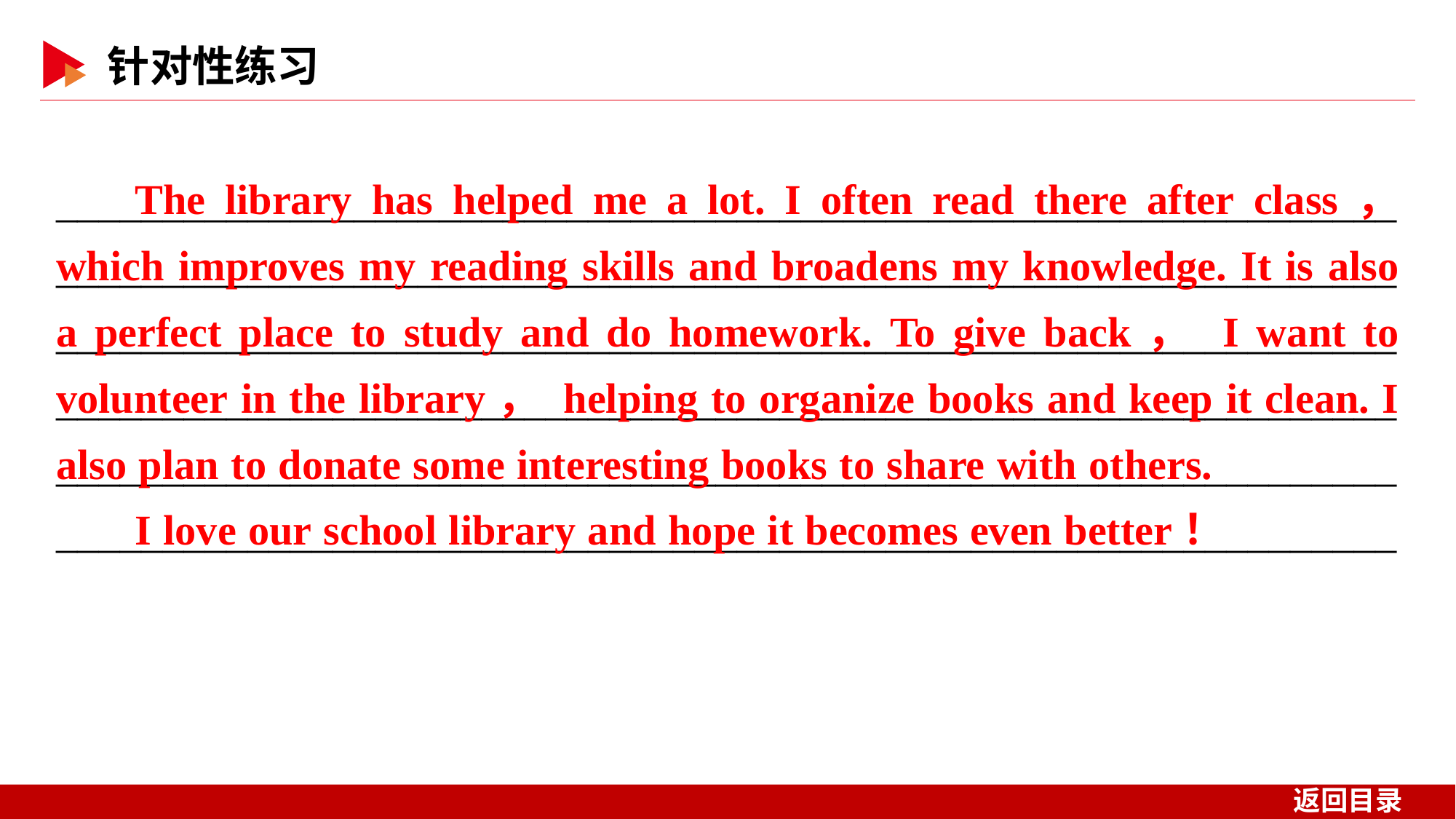

The library has helped me a lot. I often read there after class， which improves my reading skills and broadens my knowledge. It is also a perfect place to study and do homework. To give back， I want to volunteer in the library， helping to organize books and keep it clean. I also plan to donate some interesting books to share with others.
I love our school library and hope it becomes even better！
__________________________________________________________________________________________________________________________________________________________________________________________________________________________________________________________________________________________________________________________________________________________________________________________